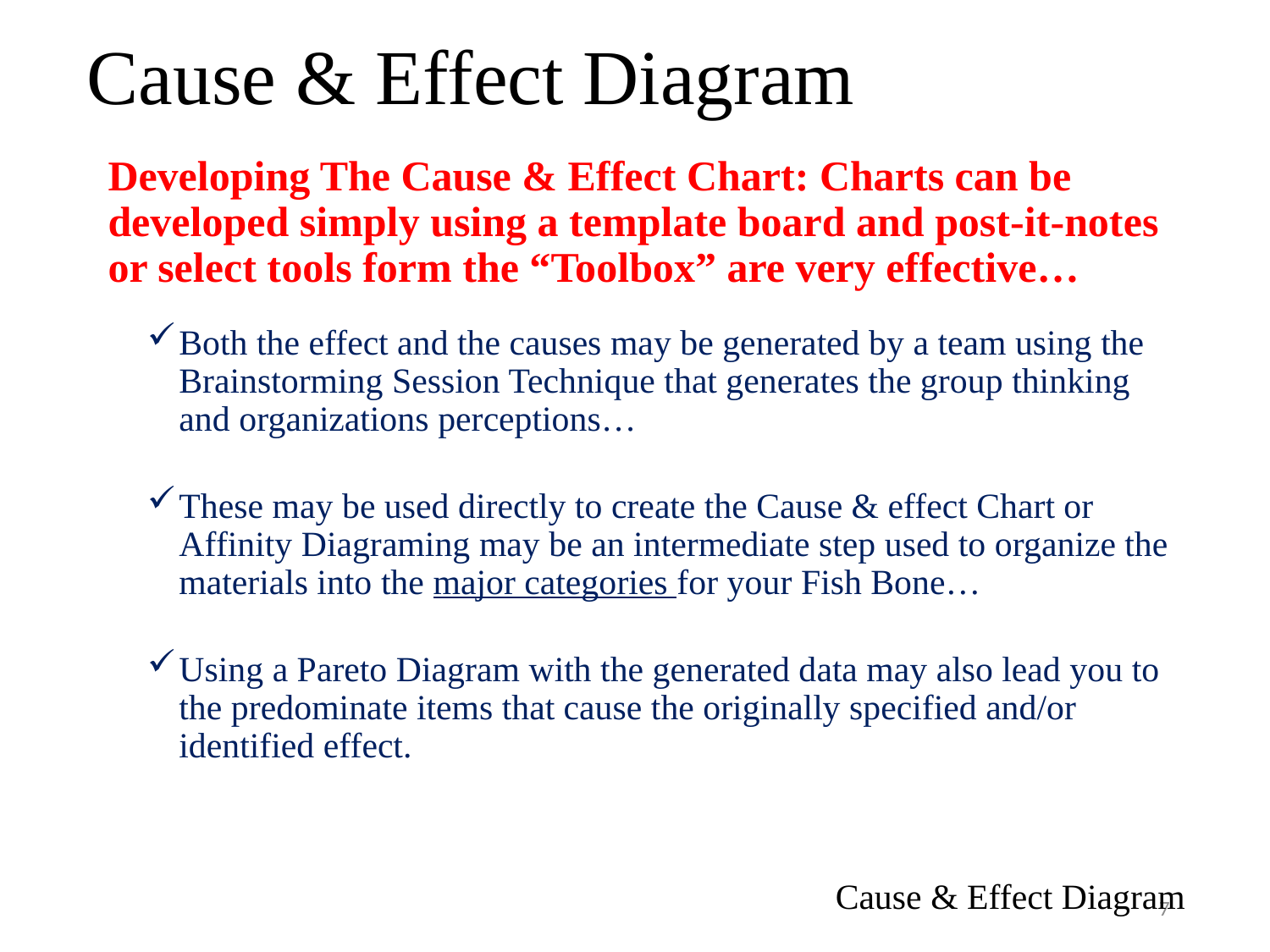

# Cause & Effect Diagram
Developing The Cause & Effect Chart: Charts can be developed simply using a template board and post-it-notes or select tools form the “Toolbox” are very effective…

Both the effect and the causes may be generated by a team using the Brainstorming Session Technique that generates the group thinking and organizations perceptions…

These may be used directly to create the Cause & effect Chart or Affinity Diagraming may be an intermediate step used to organize the materials into the major categories for your Fish Bone…

Using a Pareto Diagram with the generated data may also lead you to the predominate items that cause the originally specified and/or identified effect.

Cause & Effect Diagram
7